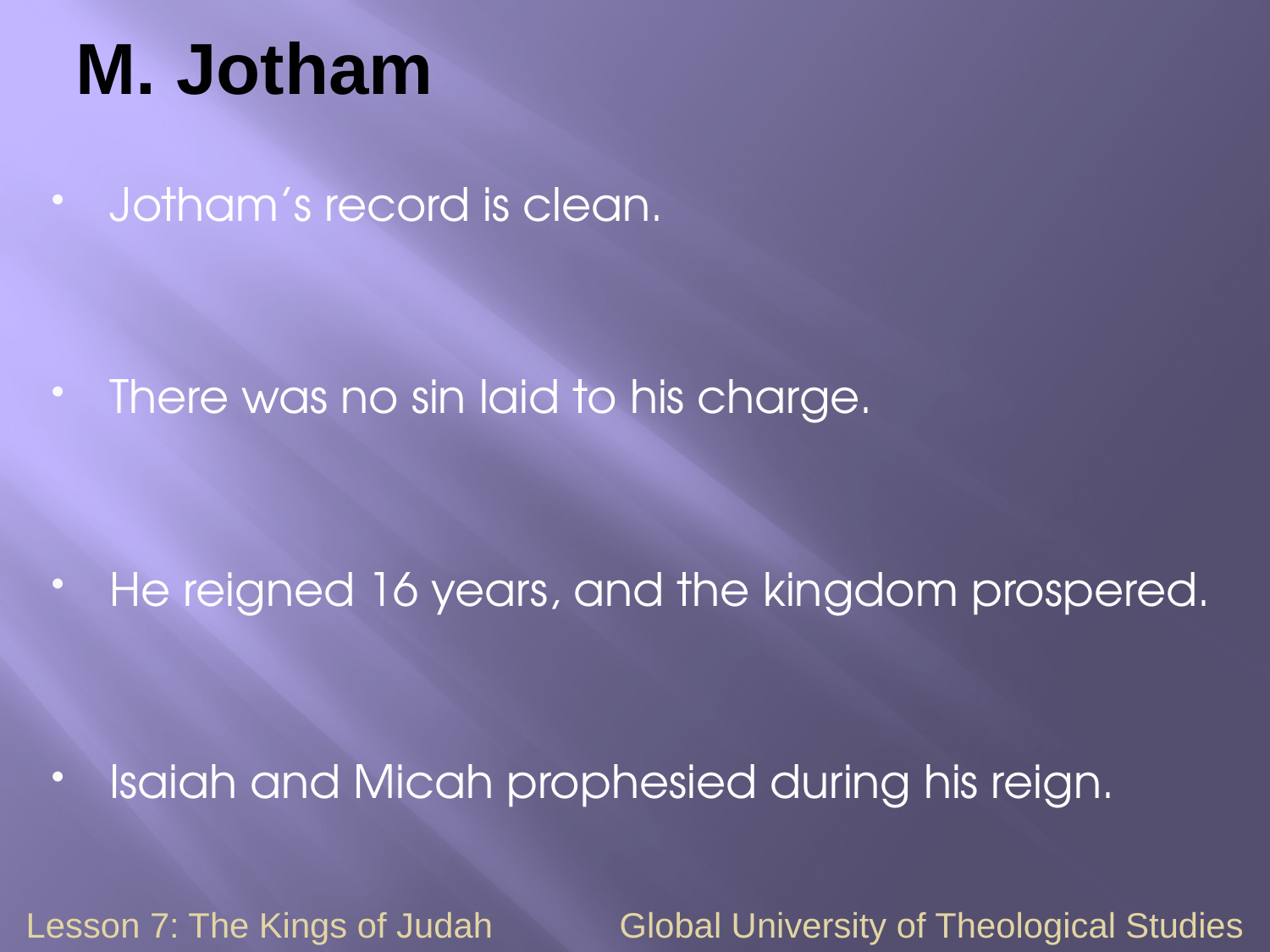

# M. Jotham
Jotham’s record is clean.

There was no sin laid to his charge.

He reigned 16 years, and the kingdom prospered.

Isaiah and Micah prophesied during his reign.
Lesson 7: The Kings of Judah             Global University of Theological Studies